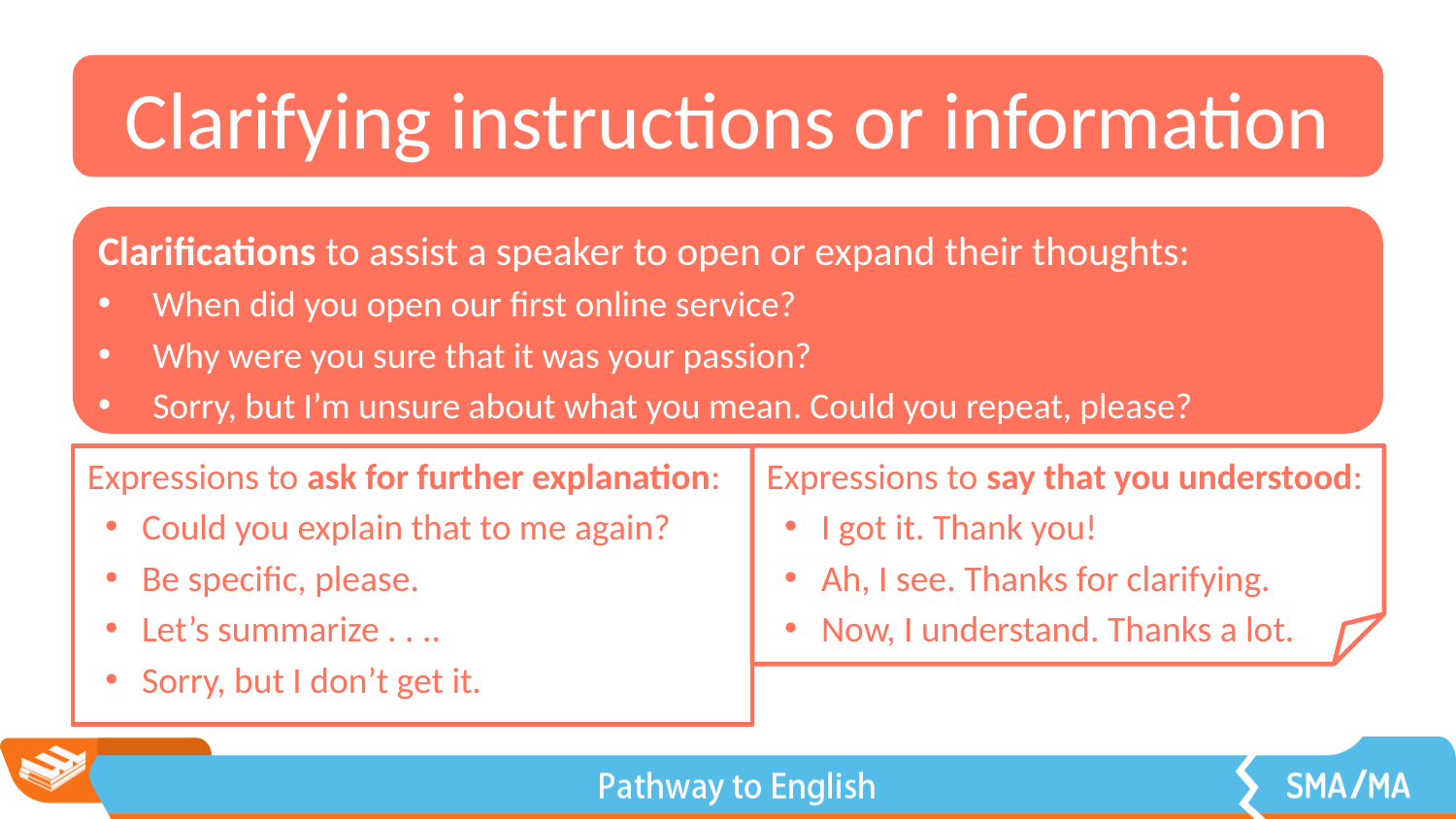

Clarifying instructions or information
Clarifications to assist a speaker to open or expand their thoughts:
When did you open our first online service?
Why were you sure that it was your passion?
Sorry, but I’m unsure about what you mean. Could you repeat, please?
Expressions to ask for further explanation:
Could you explain that to me again?
Be specific, please.
Let’s summarize . . ..
Sorry, but I don’t get it.

Expressions to say that you understood:
I got it. Thank you!
Ah, I see. Thanks for clarifying.
Now, I understand. Thanks a lot.